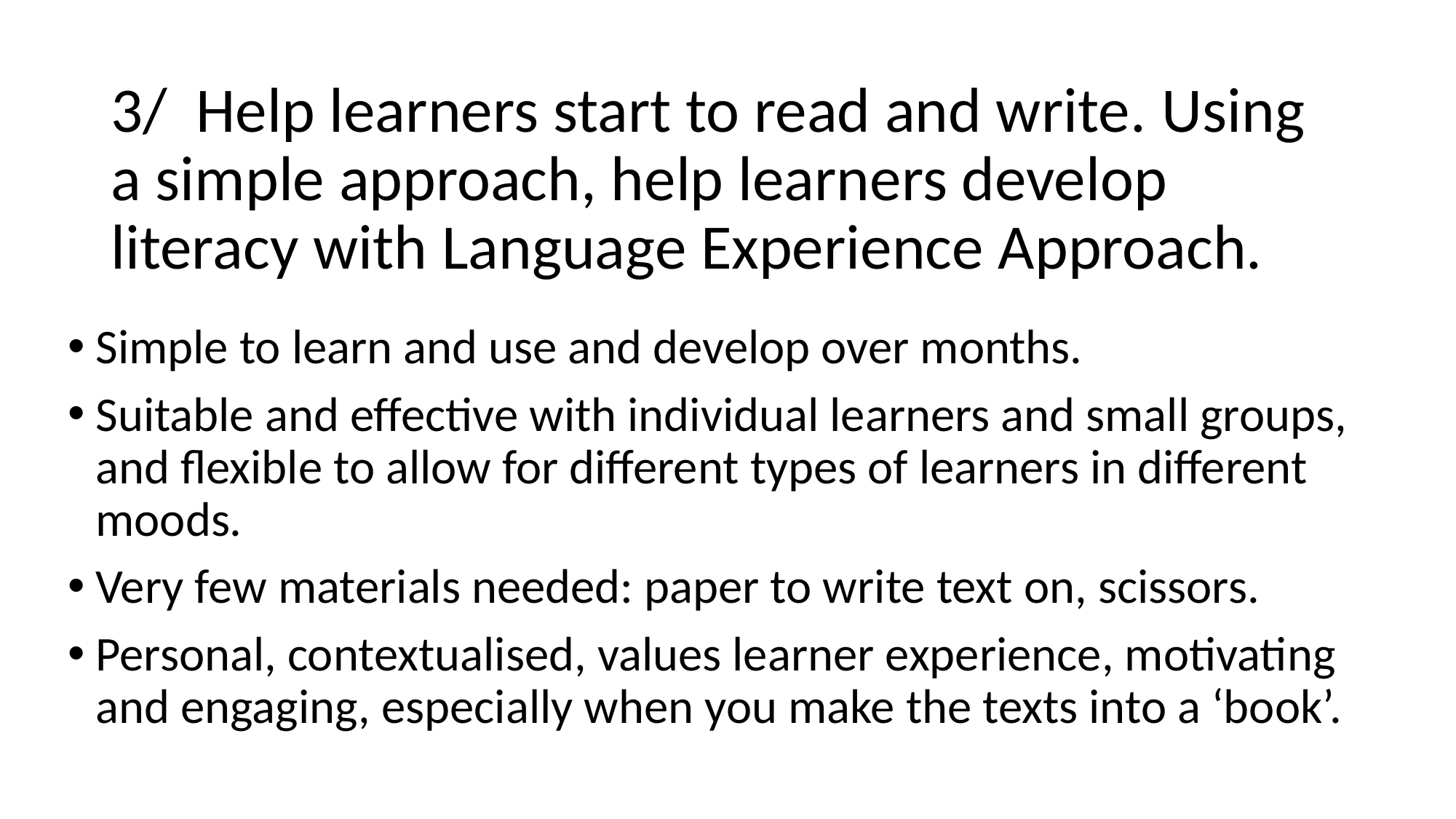

# 3/  Help learners start to read and write. Using a simple approach, help learners develop literacy with Language Experience Approach.
Simple to learn and use and develop over months.
Suitable and effective with individual learners and small groups, and flexible to allow for different types of learners in different moods.
Very few materials needed: paper to write text on, scissors.
Personal, contextualised, values learner experience, motivating and engaging, especially when you make the texts into a ‘book’.